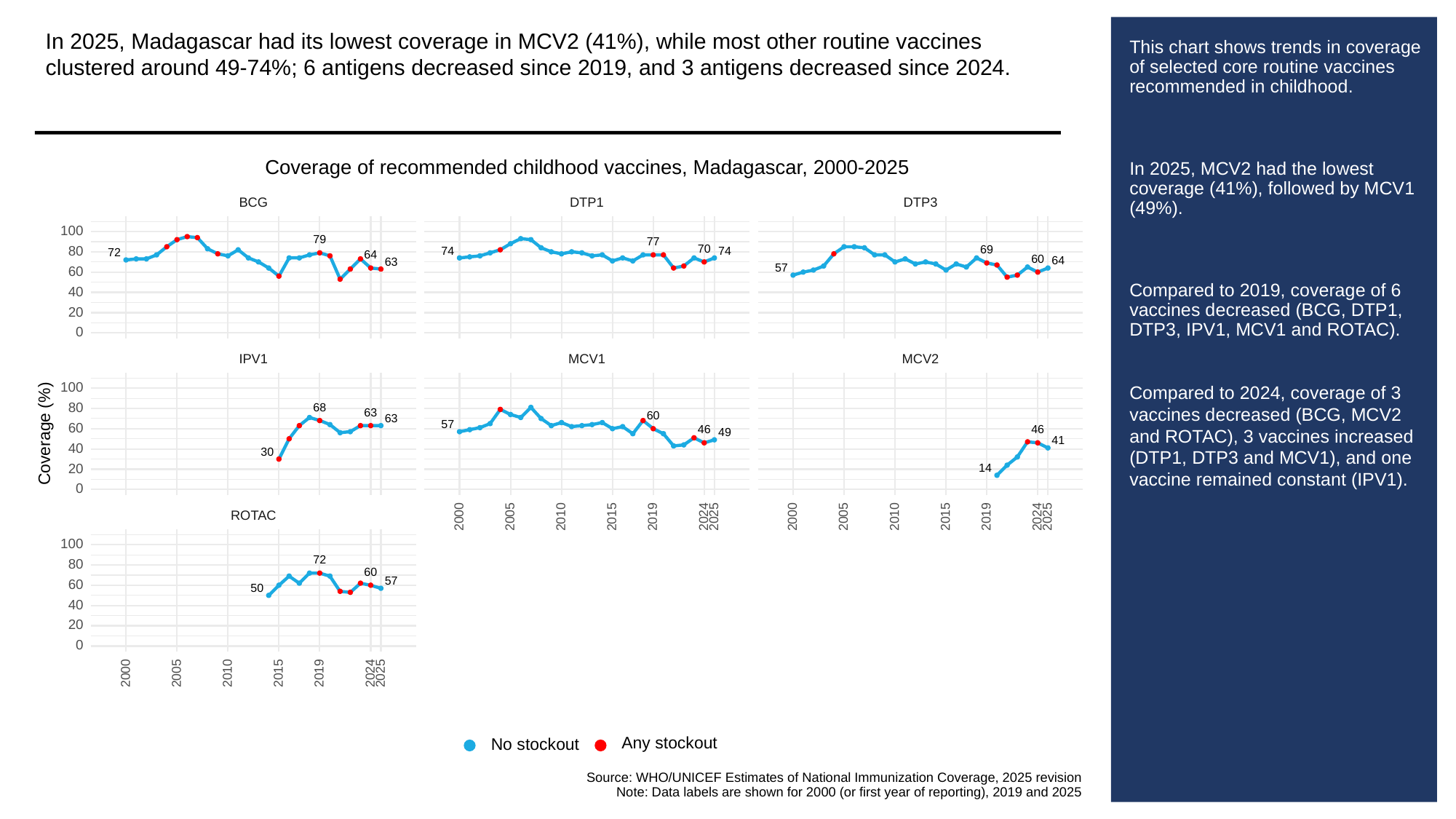

In 2025, Madagascar had its lowest coverage in MCV2 (41%), while most other routine vaccines clustered around 49-74%; 6 antigens decreased since 2019, and 3 antigens decreased since 2024.
# This chart shows trends in coverage of selected core routine vaccines recommended in childhood.

In 2025, MCV2 had the lowest coverage (41%), followed by MCV1 (49%).

Compared to 2019, coverage of 6 vaccines decreased (BCG, DTP1, DTP3, IPV1, MCV1 and ROTAC).

Compared to 2024, coverage of 3 vaccines decreased (BCG, MCV2 and ROTAC), 3 vaccines increased (DTP1, DTP3 and MCV1), and one vaccine remained constant (IPV1).

Coverage of recommended childhood vaccines, Madagascar, 2000-2025
BCG
DTP3
DTP1

100

79

77

70

69

80

74
74

72

64

60

64

63

57

60

40

20

0

MCV1
MCV2
IPV1

100

80
68

63
60

63

57

60

Coverage (%)
46
46

49

41

40

30

20
14

0

ROTAC
2000
2005
2010
2015
2019
2024
2025
2000
2005
2010
2015
2019
2024
2025

100

72
80

60

57
60

50

40

20

0

2000
2005
2010
2015
2019
2024
2025
Any stockout
No stockout

Source: WHO/UNICEF Estimates of National Immunization Coverage, 2025 revision
Note: Data labels are shown for 2000 (or first year of reporting), 2019 and 2025